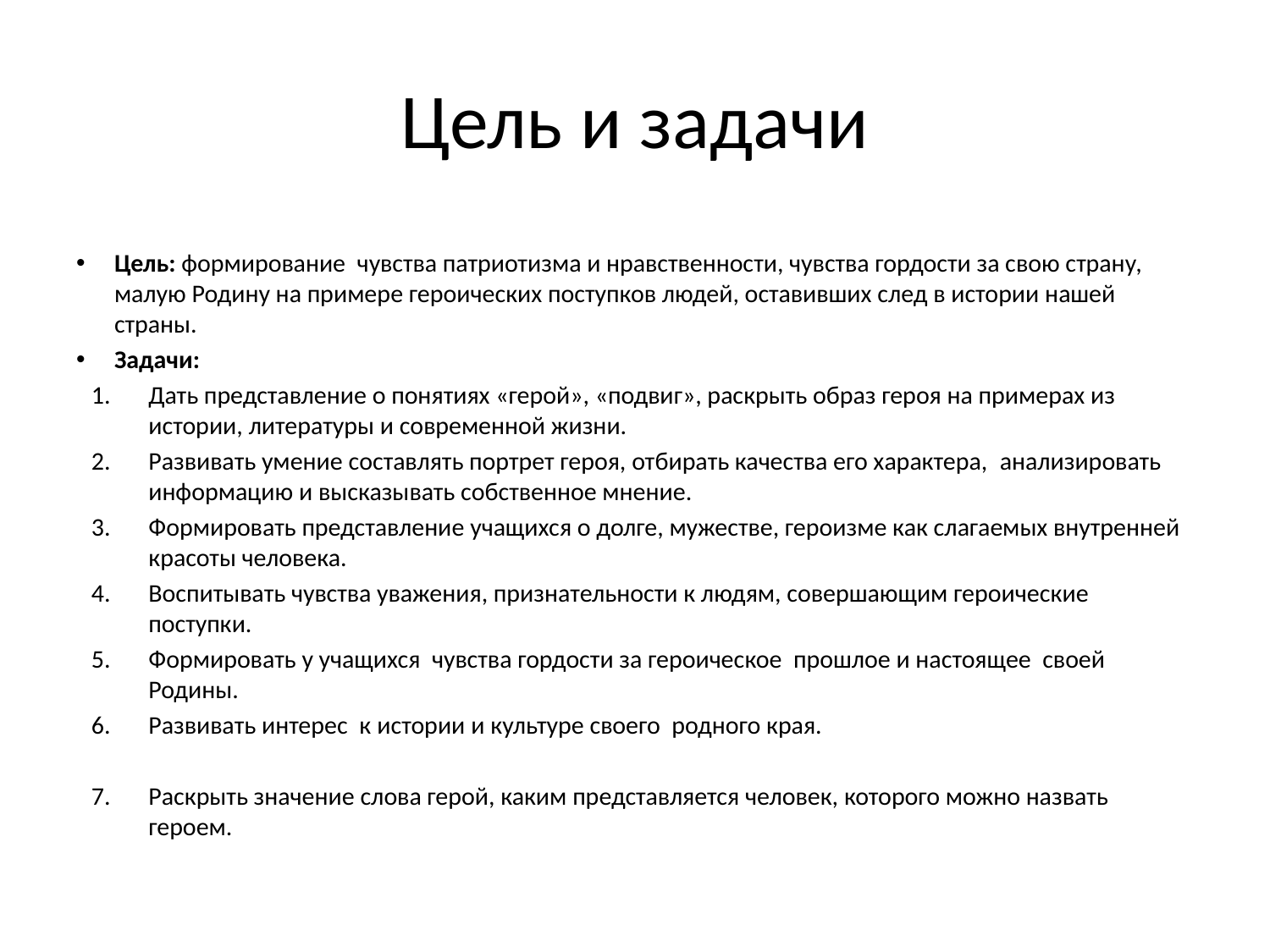

# Цель и задачи

Цель: формирование  чувства патриотизма и нравственности, чувства гордости за свою страну, малую Родину на примере героических поступков людей, оставивших след в истории нашей страны.
Задачи:
Дать представление о понятиях «герой», «подвиг», раскрыть образ героя на примерах из истории, литературы и современной жизни.
Развивать умение составлять портрет героя, отбирать качества его характера,  анализировать информацию и высказывать собственное мнение.
Формировать представление учащихся о долге, мужестве, героизме как слагаемых внутренней красоты человека.
Воспитывать чувства уважения, признательности к людям, совершающим героические поступки.
Формировать у учащихся  чувства гордости за героическое  прошлое и настоящее  своей Родины.
Развивать интерес  к истории и культуре своего  родного края.

Раскрыть значение слова герой, каким представляется человек, которого можно назвать героем.